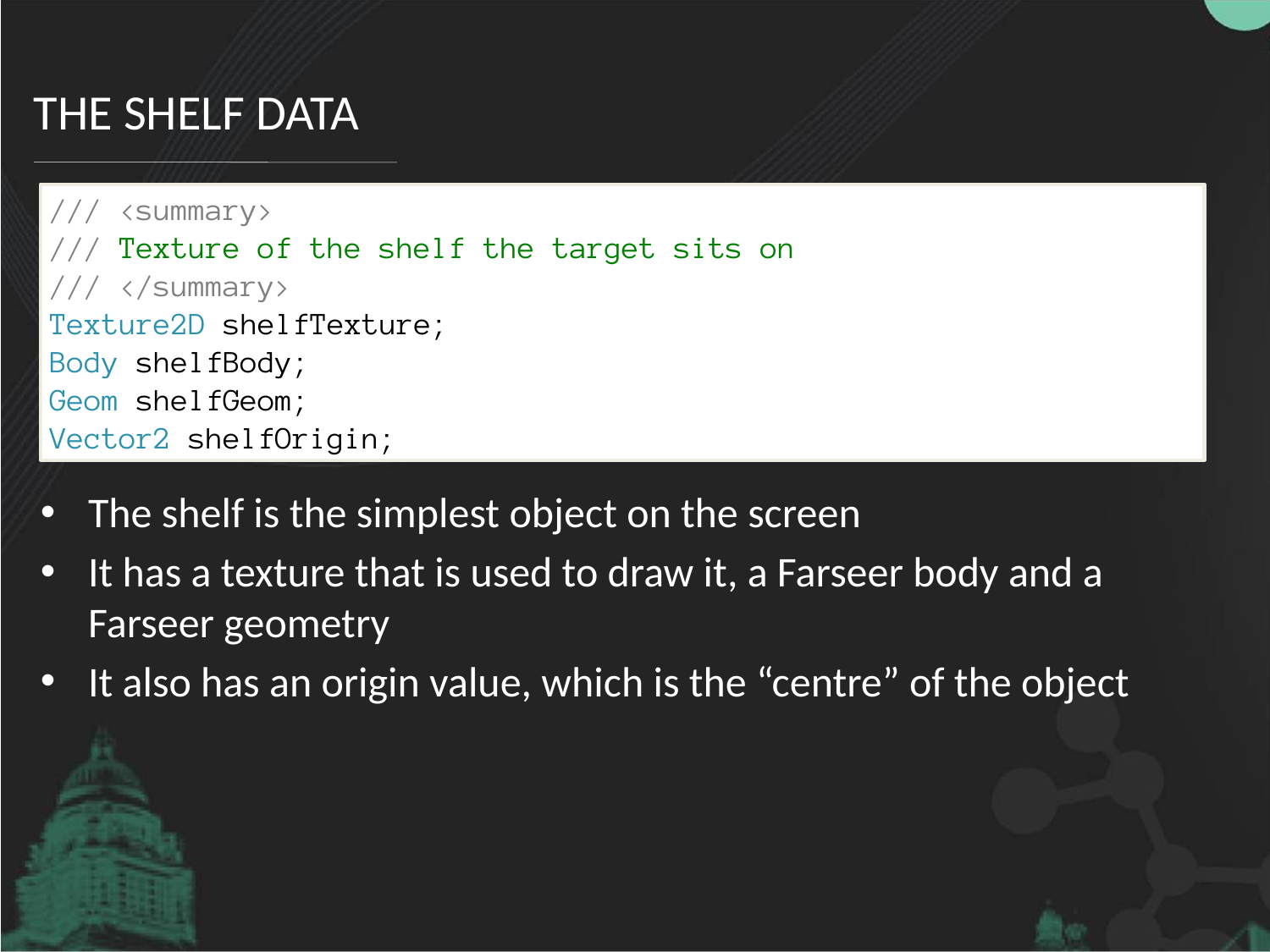

# The shelf data
/// <summary>
/// Texture of the shelf the target sits on
/// </summary>
Texture2D shelfTexture;
Body shelfBody;
Geom shelfGeom;
Vector2 shelfOrigin;
The shelf is the simplest object on the screen
It has a texture that is used to draw it, a Farseer body and a Farseer geometry
It also has an origin value, which is the “centre” of the object